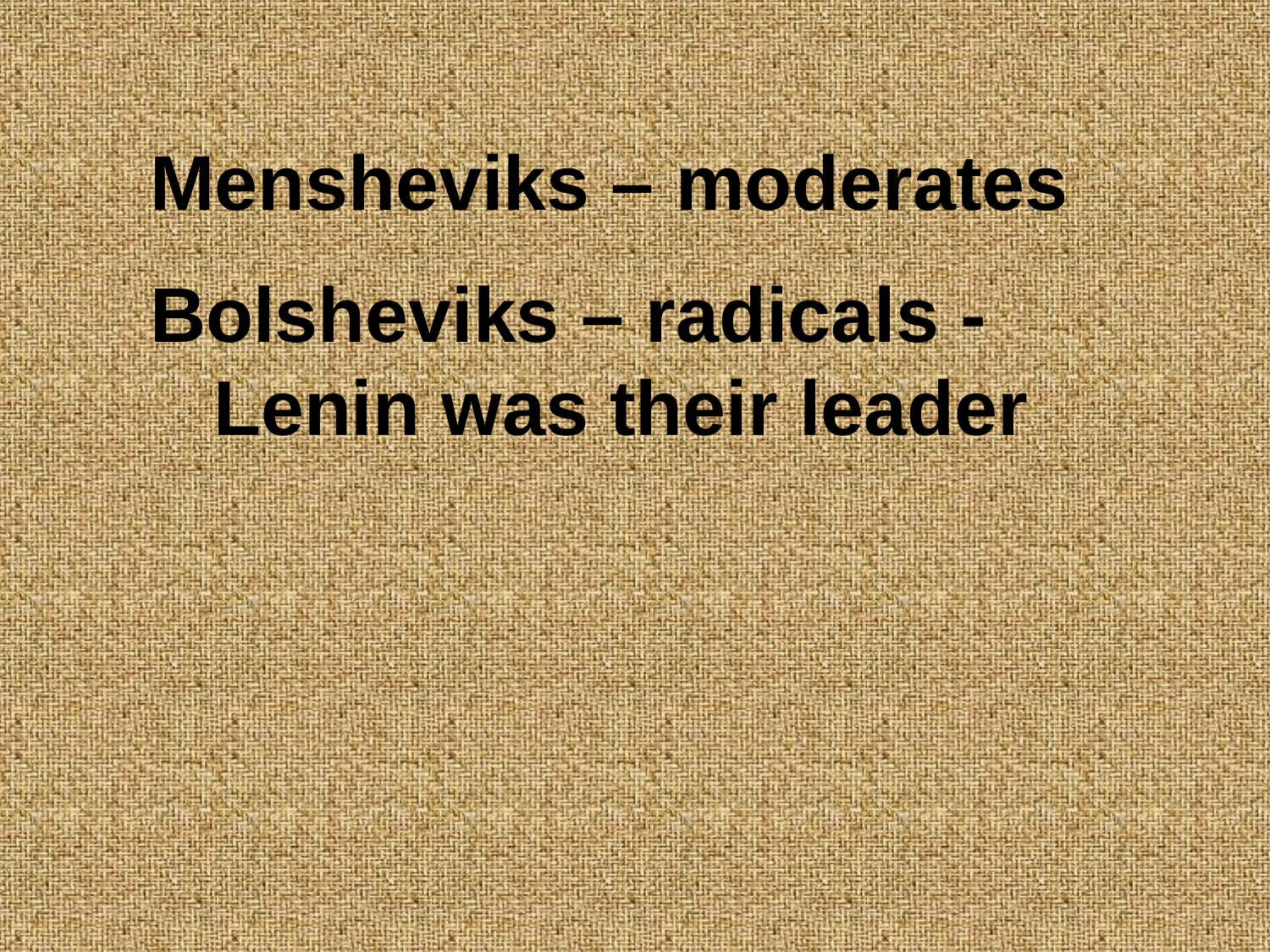

Mensheviks – moderates
Bolsheviks – radicals - Lenin was their leader